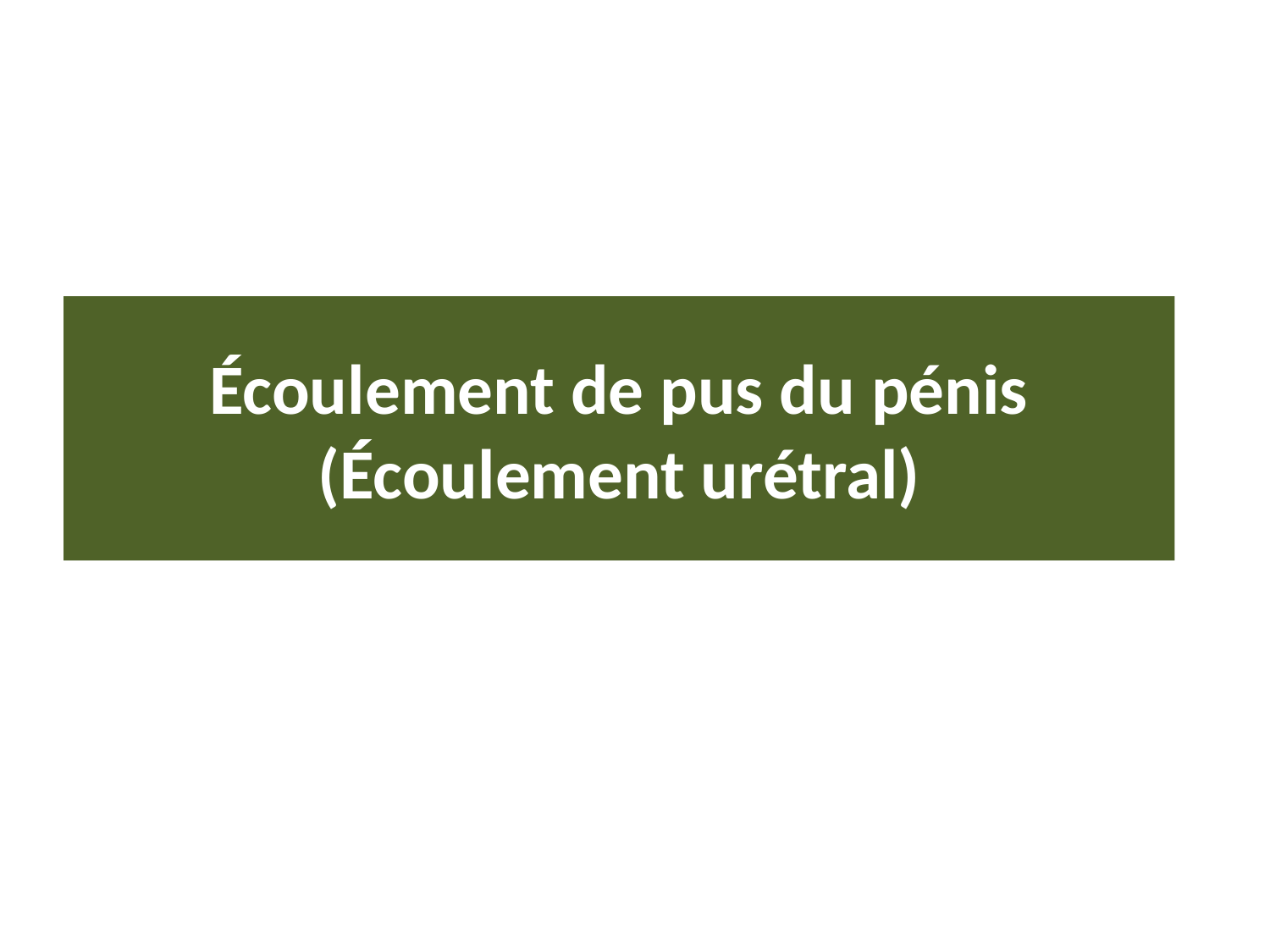

# Écoulement de pus du pénis (Écoulement urétral)